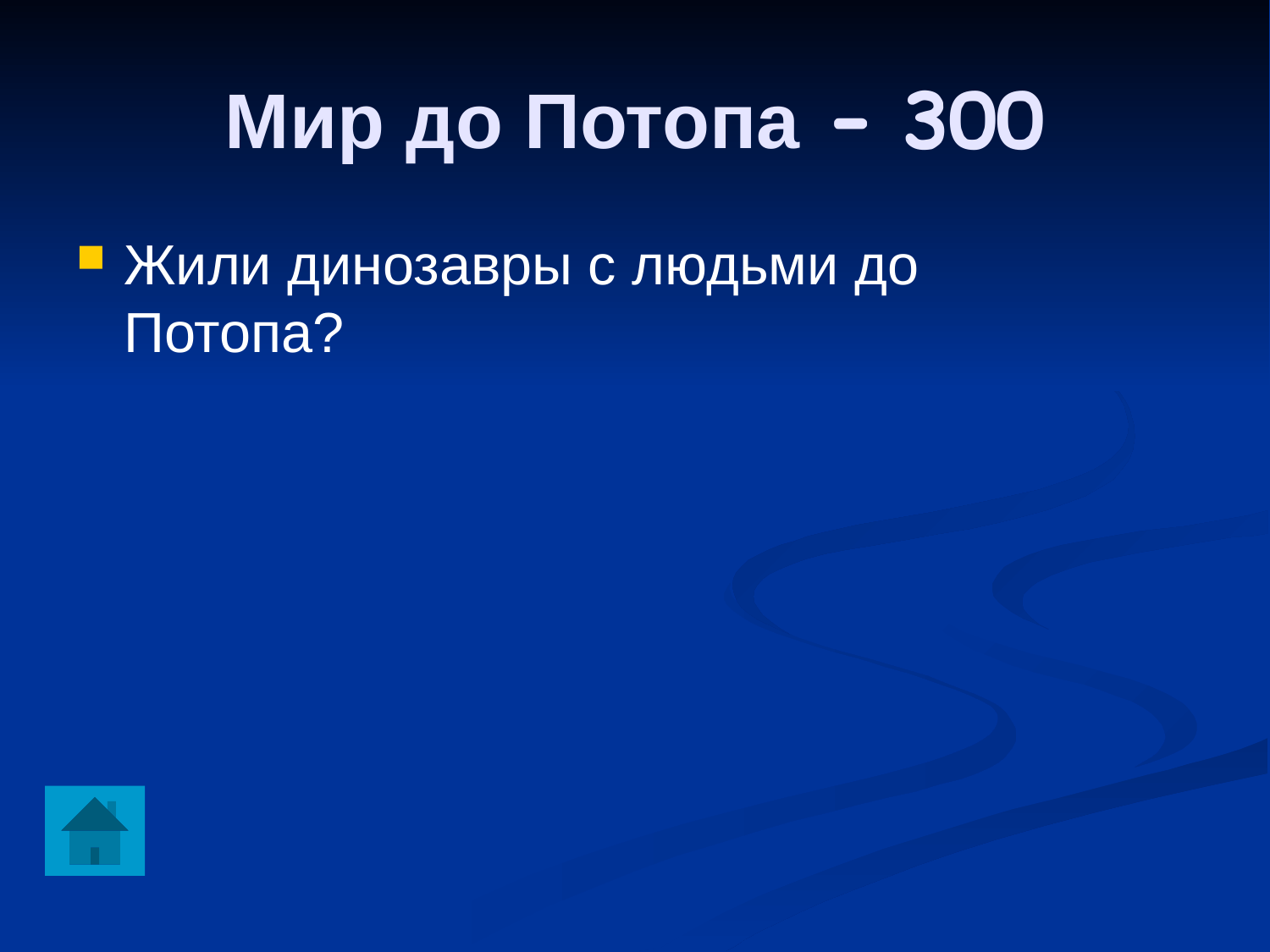

Мир до Потопа – 300
Жили динозавры с людьми до Потопа?